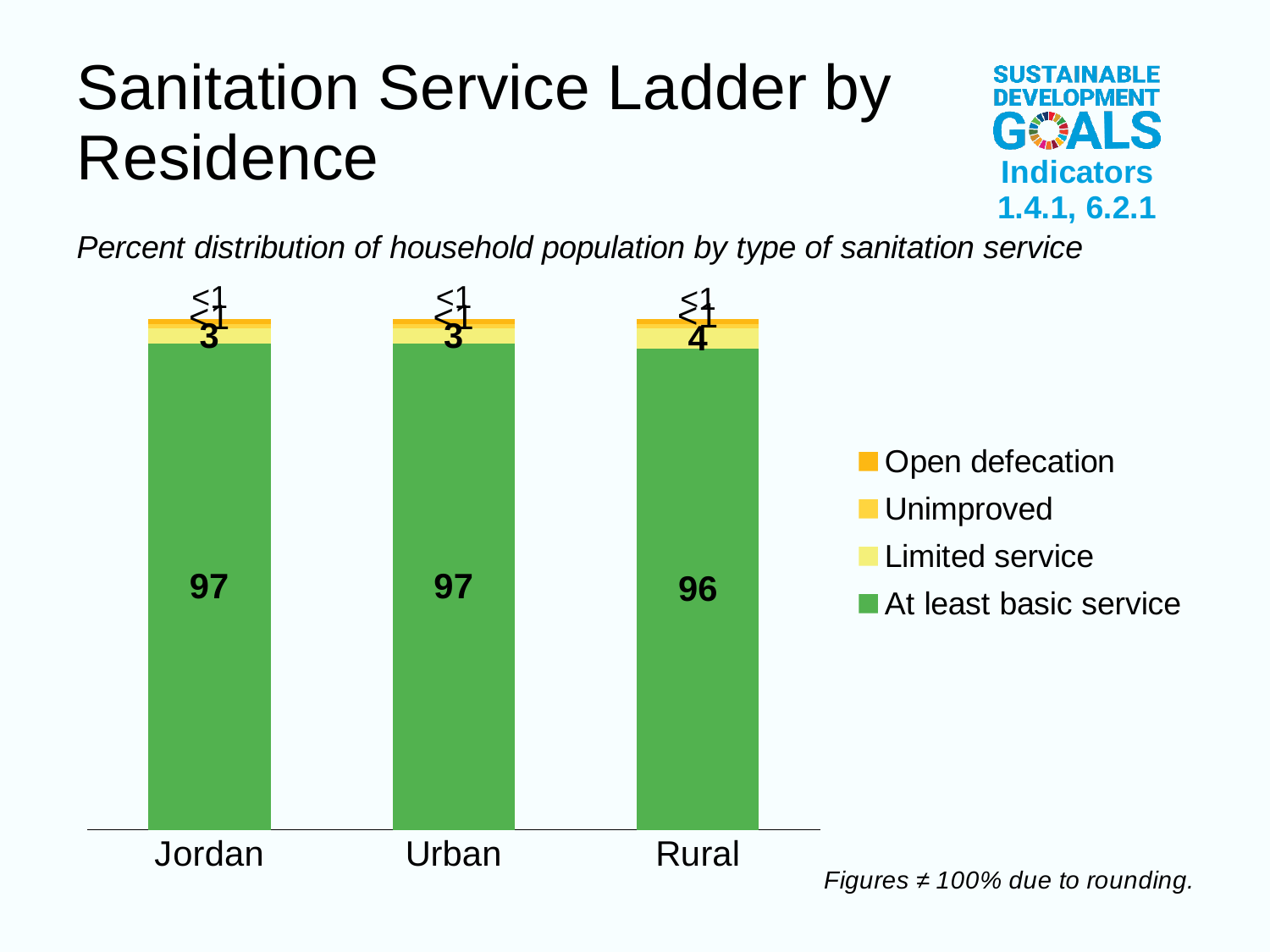

### Chart

| Category | At least basic service | Limited service | Unimproved | Open defecation |
|---|---|---|---|---|
| Jordan | 97.0 | 3.0 | 1.0 | 1.0 |
| Urban | 97.0 | 3.0 | 1.0 | 1.0 |
| Rural | 96.0 | 4.0 | 1.0 | 1.0 |